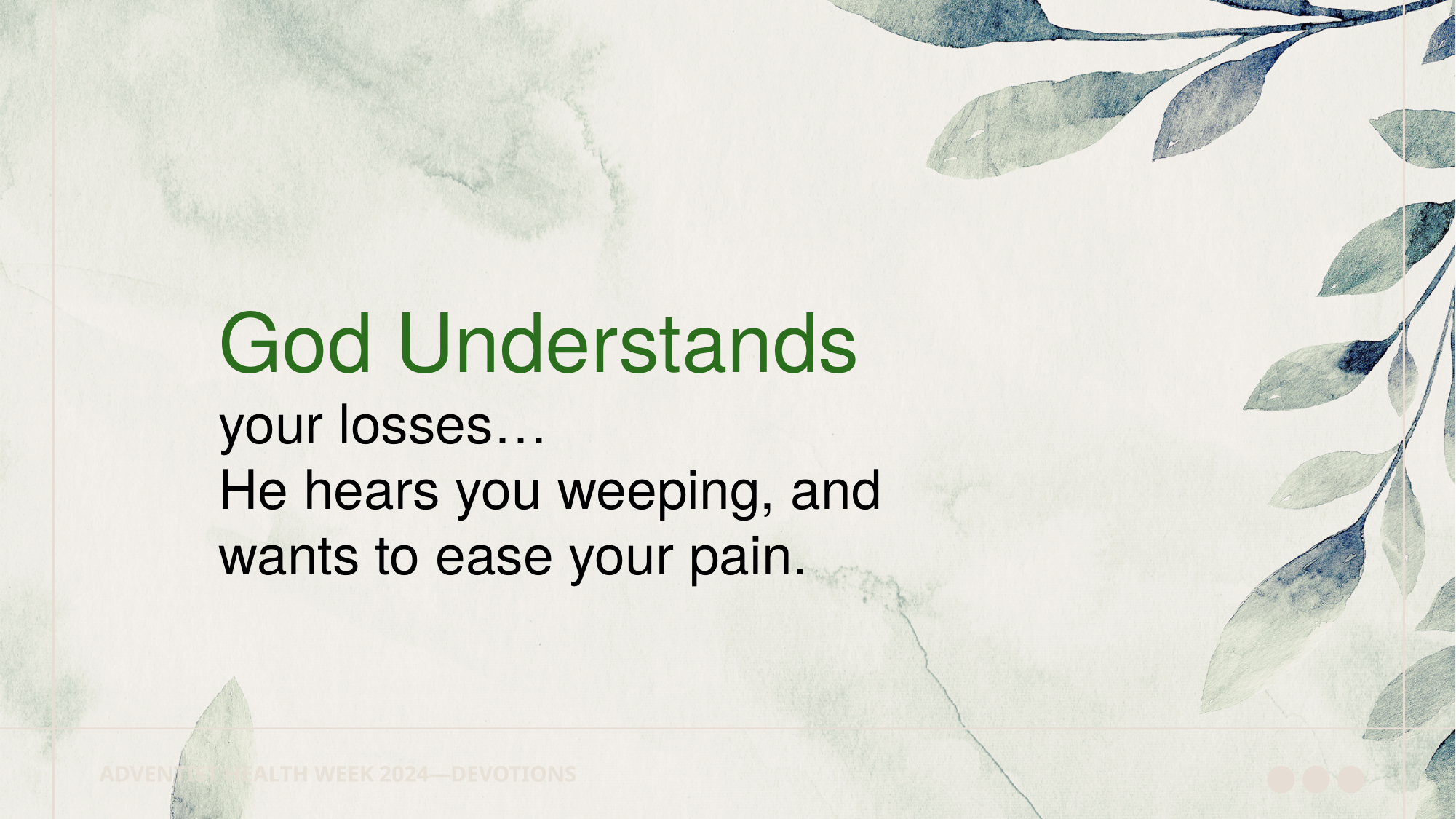

God Understands
your losses…
He hears you weeping, and
wants to ease your pain.